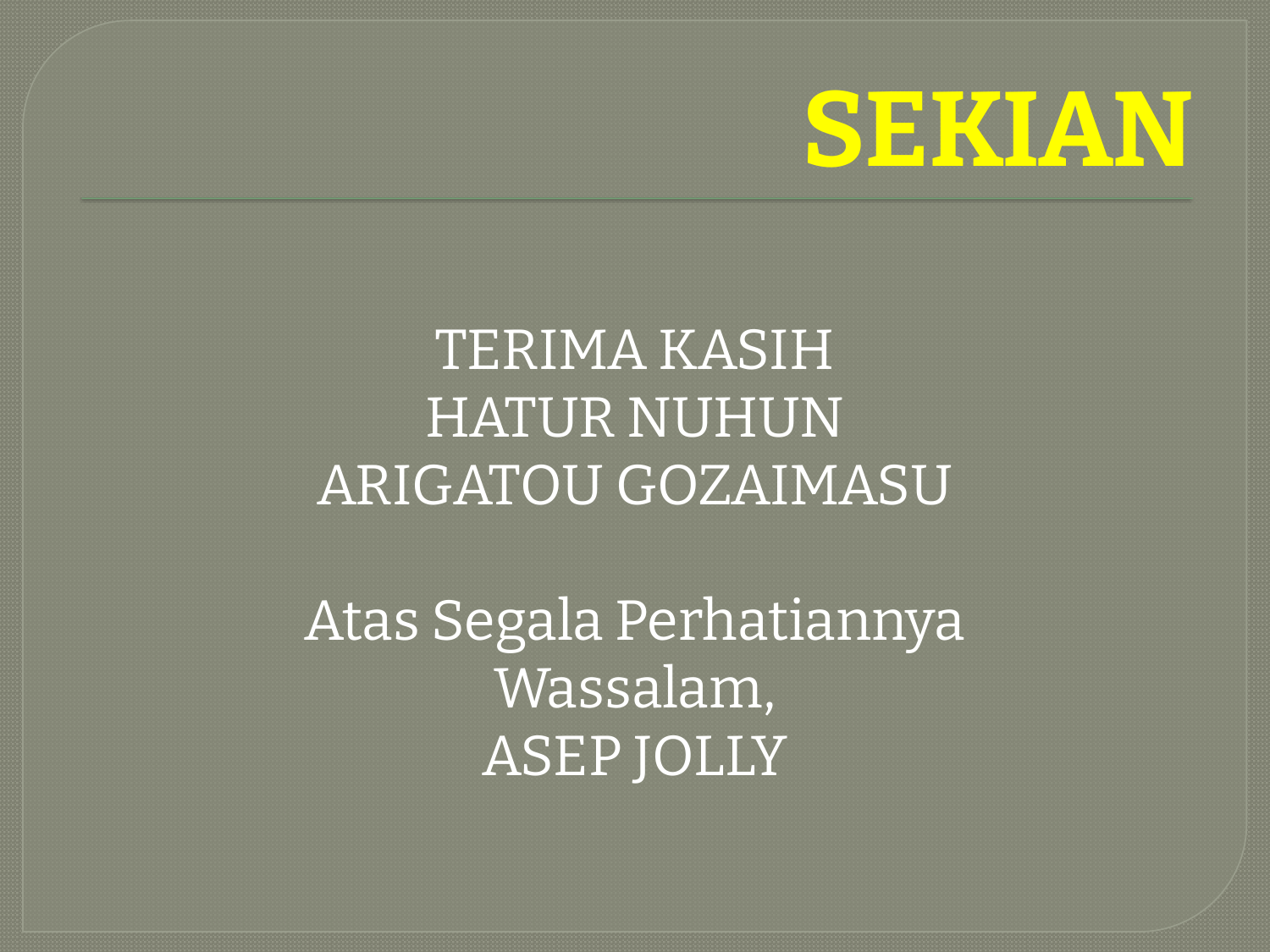

# SEKIAN
TERIMA KASIH
HATUR NUHUN
ARIGATOU GOZAIMASU

Atas Segala Perhatiannya
Wassalam,
ASEP JOLLY